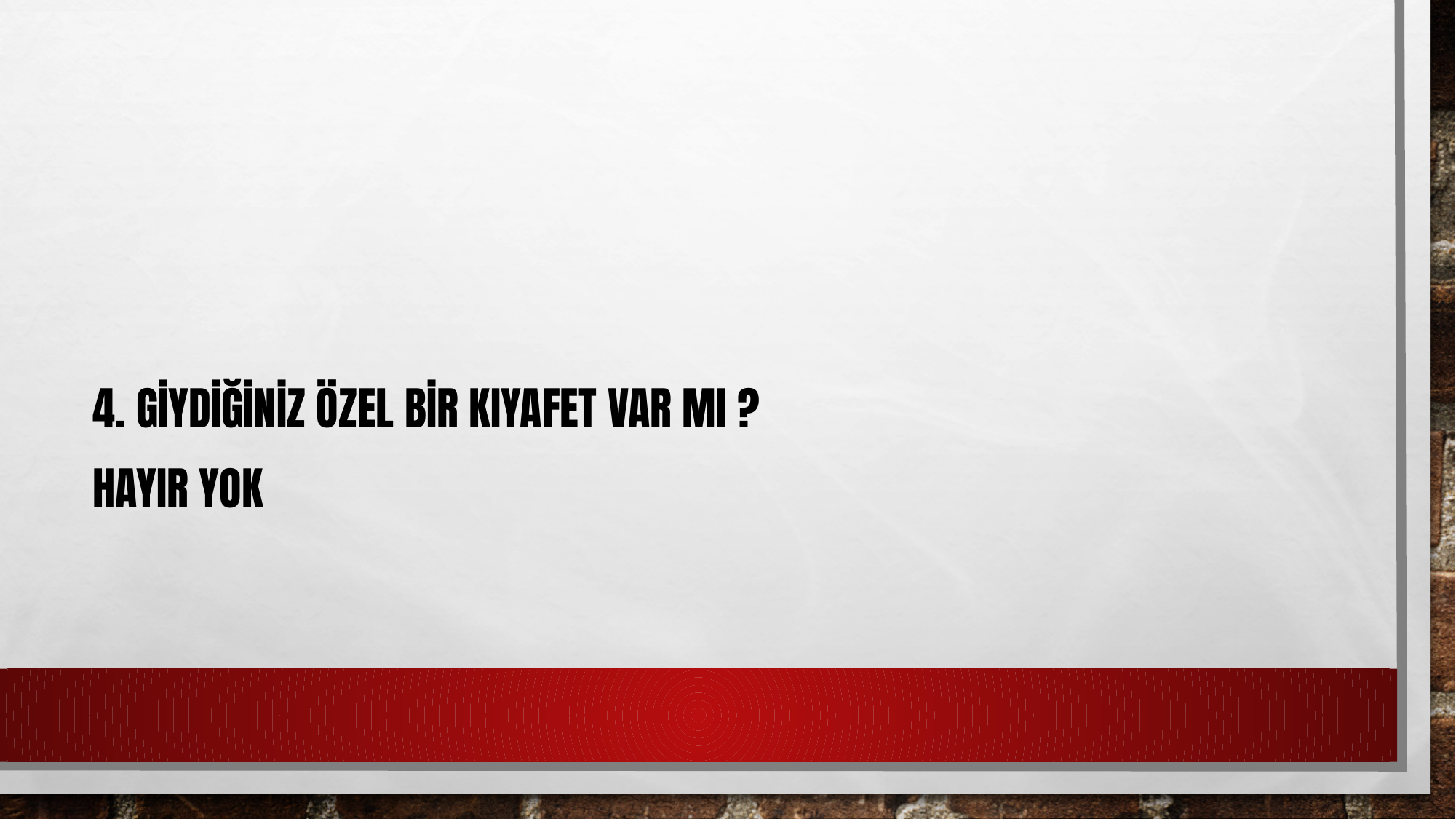

4. GİYDİĞİNİZ ÖZEL BİR KIYAFET VAR MI ?
HAYIR YOK